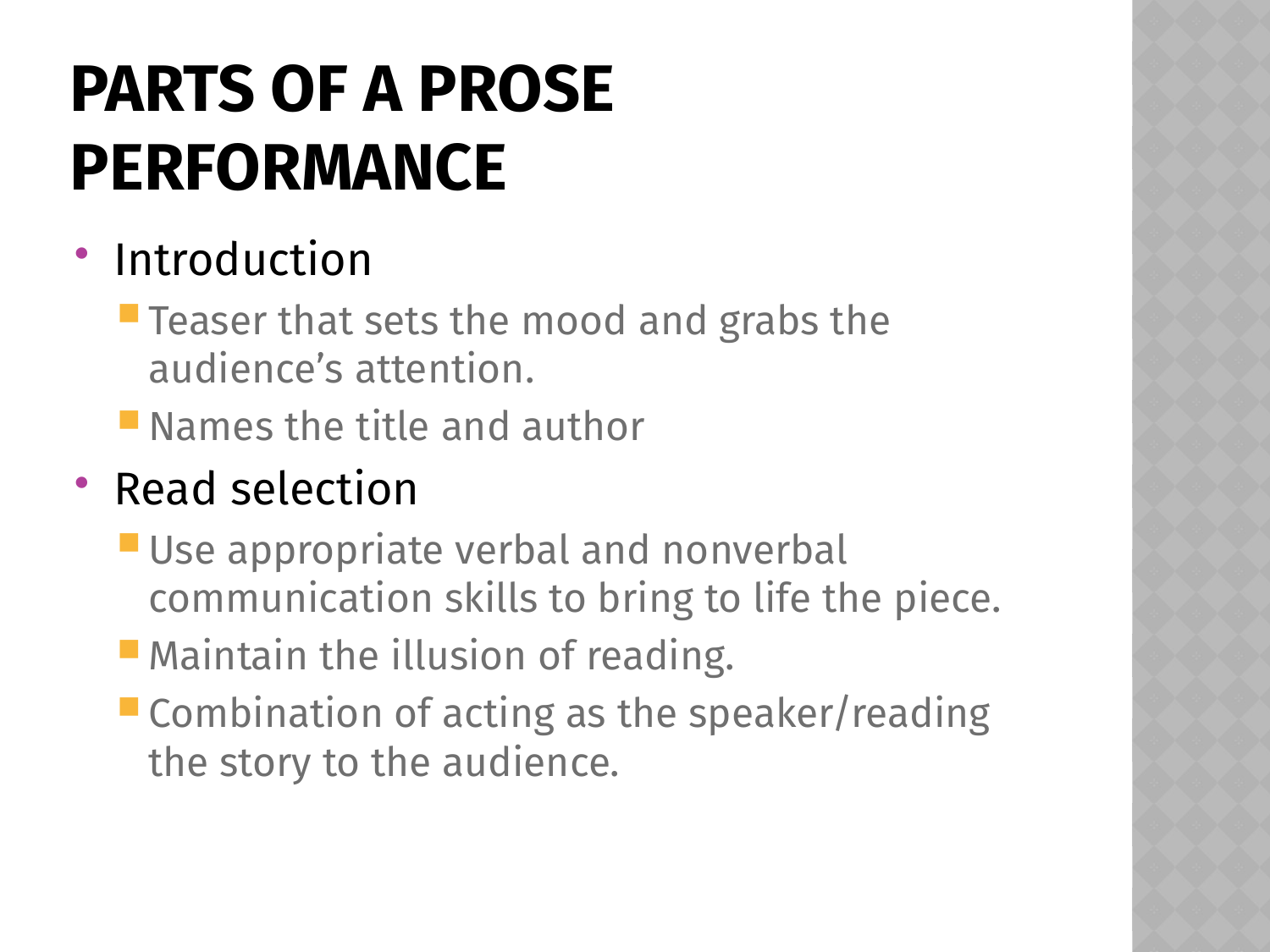

# Parts of a Prose Performance
Introduction
Teaser that sets the mood and grabs the audience’s attention.
Names the title and author
Read selection
Use appropriate verbal and nonverbal communication skills to bring to life the piece.
Maintain the illusion of reading.
Combination of acting as the speaker/reading the story to the audience.